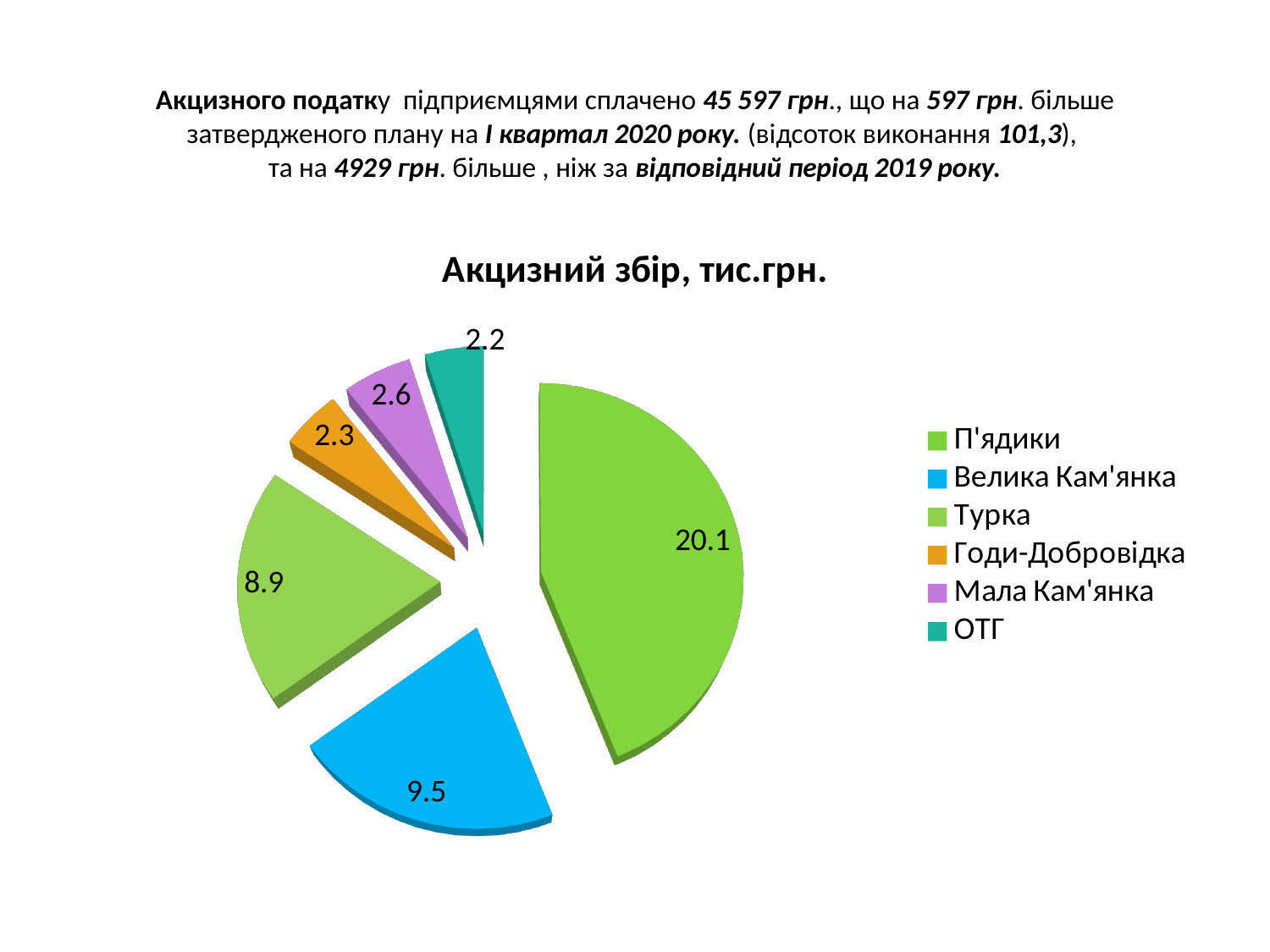

# Акцизного податку  підприємцями сплачено 45 597 грн., що на 597 грн. більше затвердженого плану на І квартал 2020 року. (відсоток виконання 101,3), та на 4929 грн. більше , ніж за відповідний період 2019 року.

[unsupported chart]